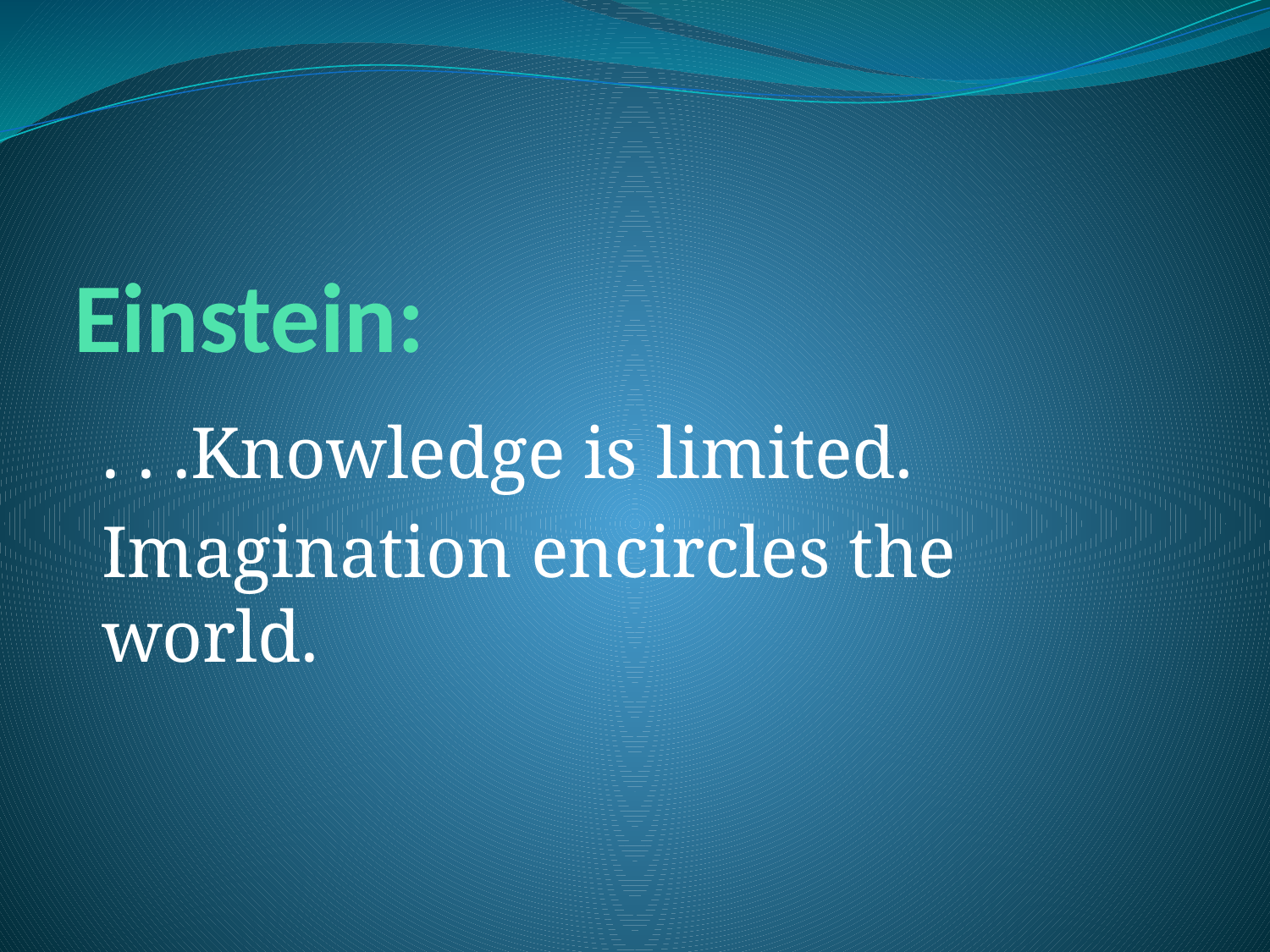

# Einstein:
. . .Knowledge is limited.
Imagination encircles the world.